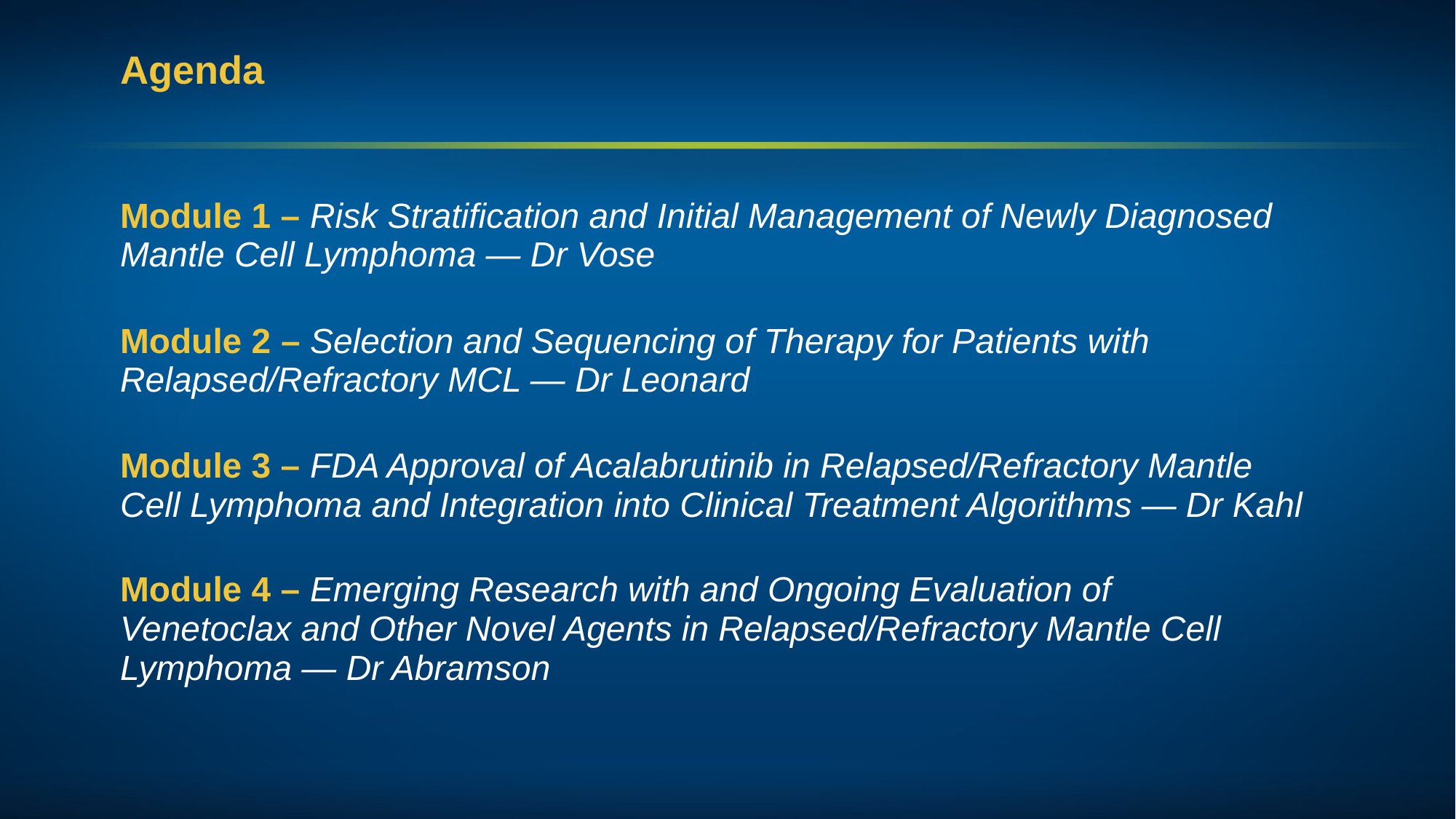

# Agenda
| Module 1 – Risk Stratification and Initial Management of Newly Diagnosed Mantle Cell Lymphoma — Dr Vose |
| --- |
| Module 2 – Selection and Sequencing of Therapy for Patients with Relapsed/Refractory MCL — Dr Leonard |
| Module 3 – FDA Approval of Acalabrutinib in Relapsed/Refractory Mantle Cell Lymphoma and Integration into Clinical Treatment Algorithms — Dr Kahl |
| Module 4 – Emerging Research with and Ongoing Evaluation of Venetoclax and Other Novel Agents in Relapsed/Refractory Mantle Cell Lymphoma — Dr Abramson |